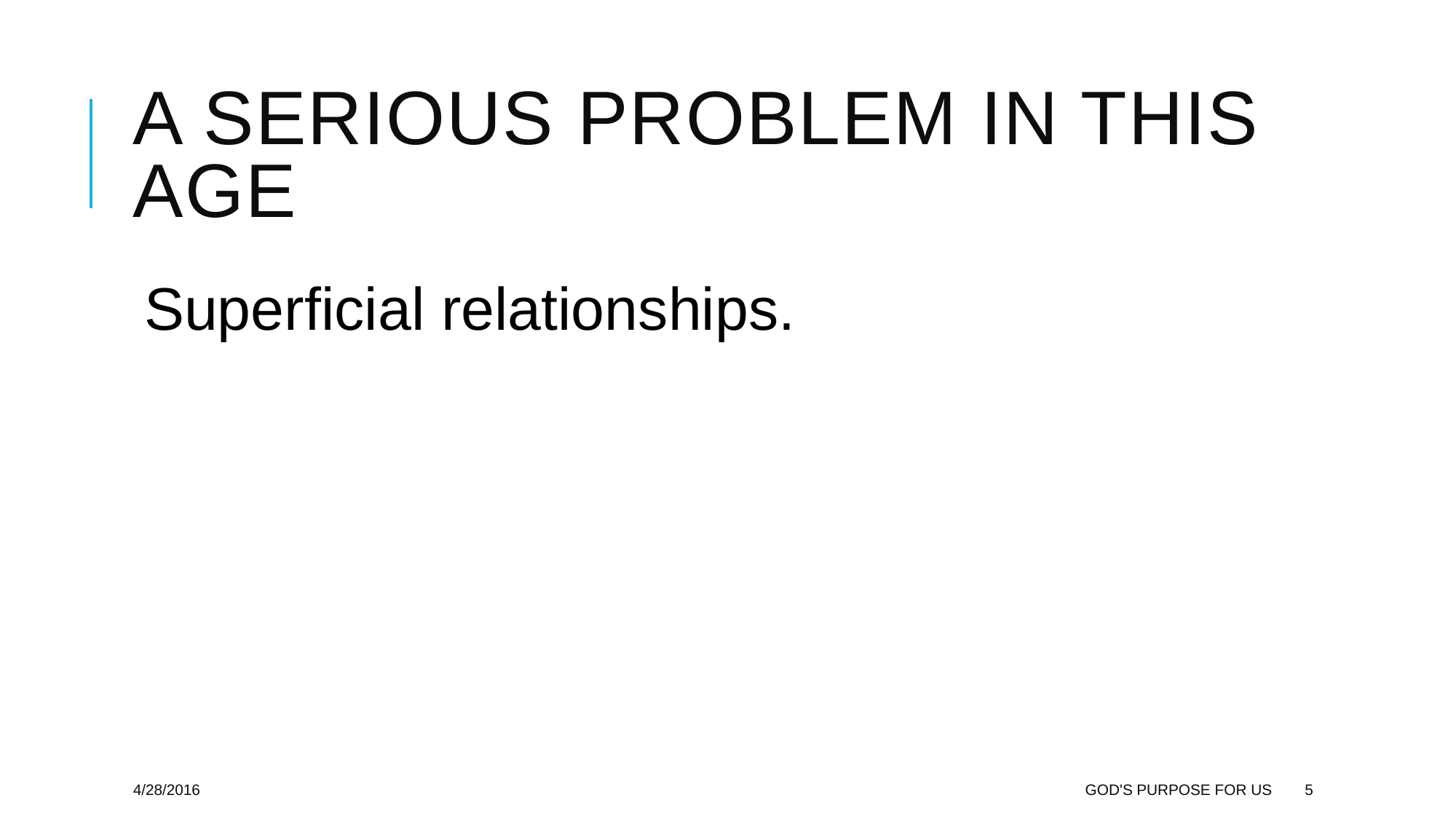

# A serious problem in this age
Superficial relationships.
4/28/2016
God's Purpose for US
5